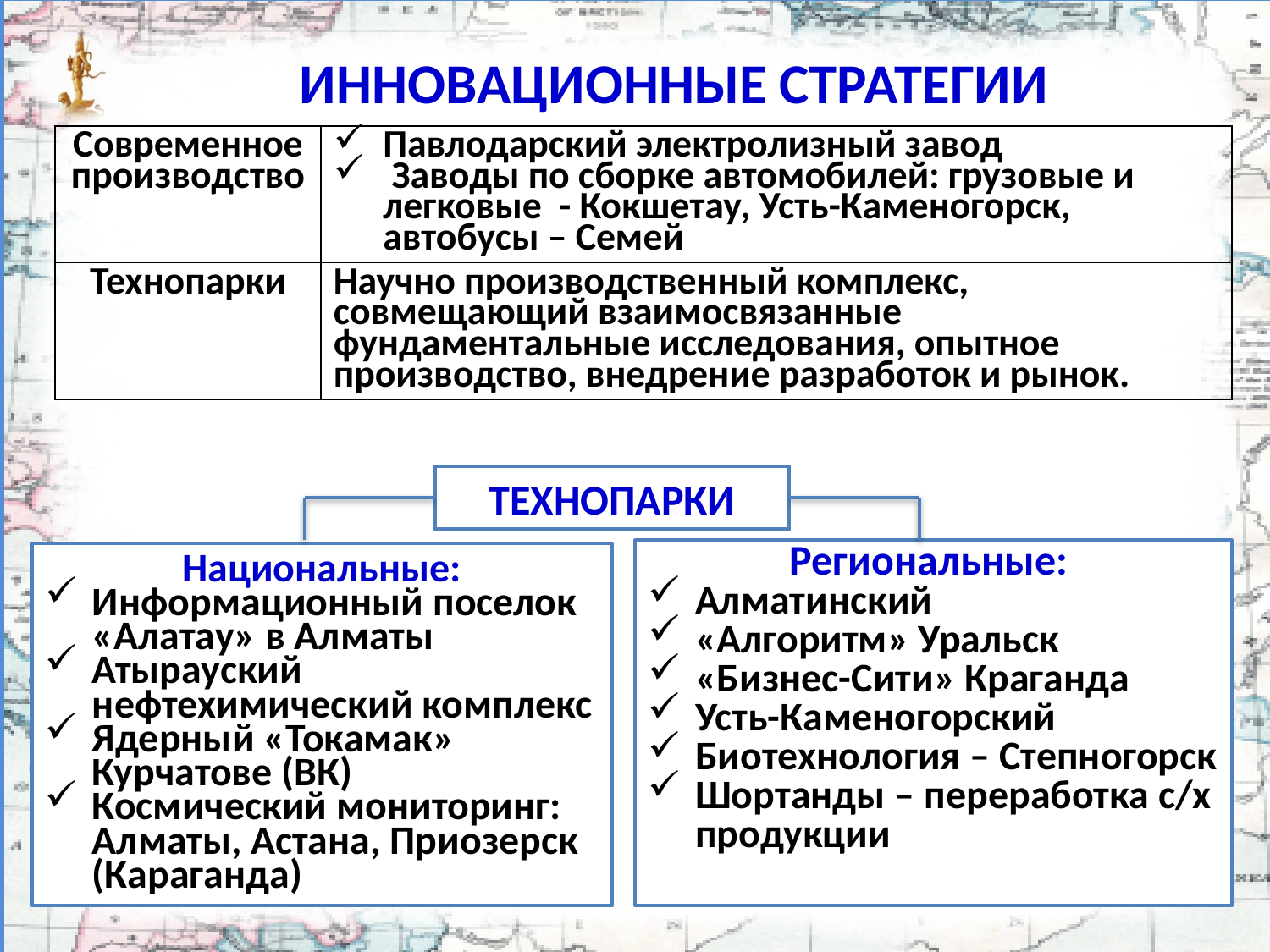

# ИННОВАЦИОННЫЕ СТРАТЕГИИ
| Современное производство | Павлодарский электролизный завод Заводы по сборке автомобилей: грузовые и легковые - Кокшетау, Усть-Каменогорск, автобусы – Семей |
| --- | --- |
| Технопарки | Научно производственный комплекс, совмещающий взаимосвязанные фундаментальные исследования, опытное производство, внедрение разработок и рынок. |
ТЕХНОПАРКИ
Региональные:
Алматинский
«Алгоритм» Уральск
«Бизнес-Сити» Краганда
Усть-Каменогорский
Биотехнология – Степногорск
Шортанды – переработка с/х продукции

Национальные:
Информационный поселок «Алатау» в Алматы
Атырауский нефтехимический комплекс
Ядерный «Токамак» Курчатове (ВК)
Космический мониторинг: Алматы, Астана, Приозерск (Караганда)